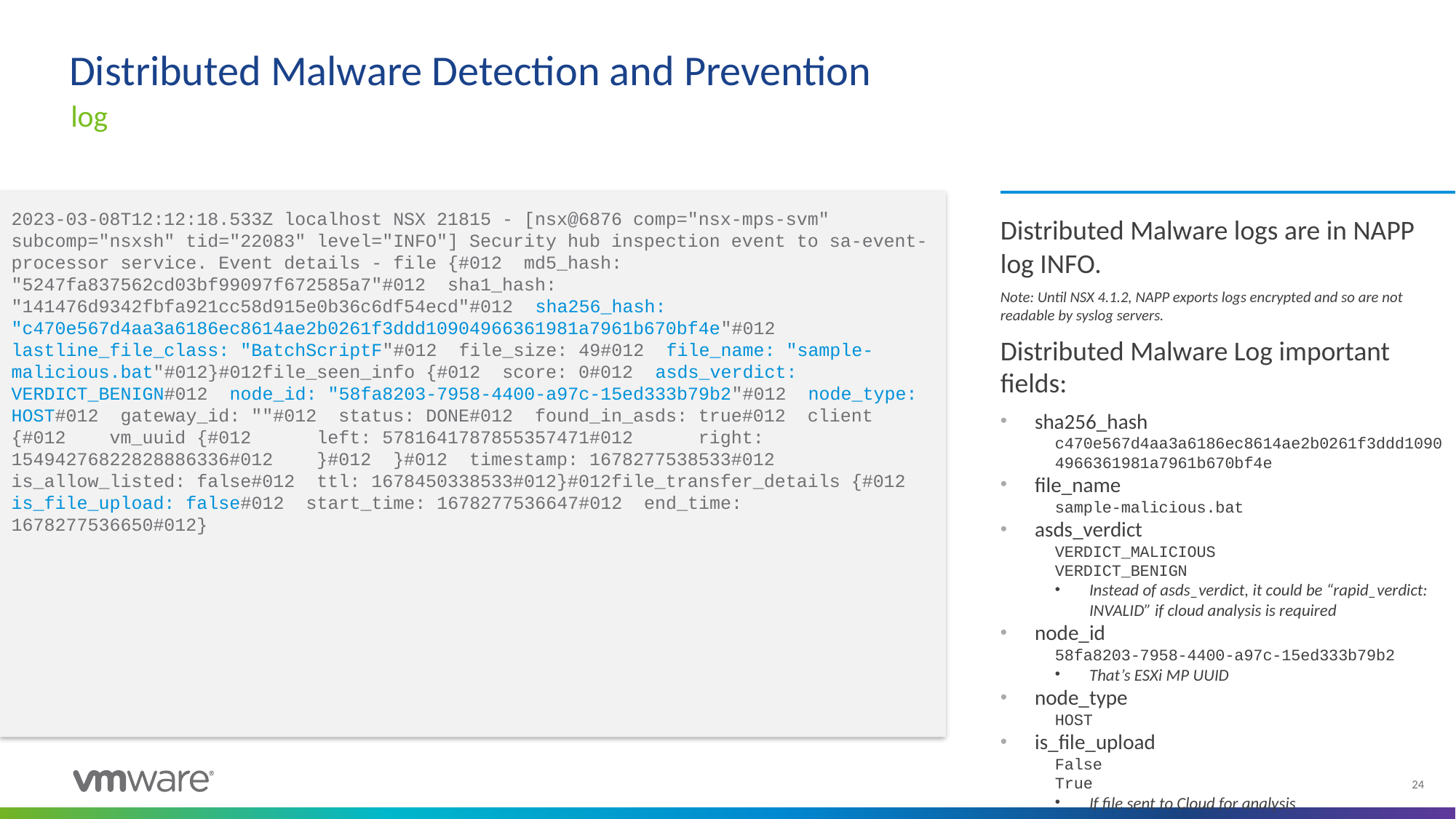

# Distributed Malware Detection and Prevention
log
Distributed Malware logs are in NAPP log INFO.
Note: Until NSX 4.1.2, NAPP exports logs encrypted and so are not readable by syslog servers.
Distributed Malware Log important fields:
sha256_hash
c470e567d4aa3a6186ec8614ae2b0261f3ddd10904966361981a7961b670bf4e
file_name
sample-malicious.bat
asds_verdict
VERDICT_MALICIOUS
VERDICT_BENIGN
Instead of asds_verdict, it could be “rapid_verdict: INVALID” if cloud analysis is required
node_id
58fa8203-7958-4400-a97c-15ed333b79b2
That’s ESXi MP UUID
node_type
HOST
is_file_upload
False
True
If file sent to Cloud for analysis
2023-03-08T12:12:18.533Z localhost NSX 21815 - [nsx@6876 comp="nsx-mps-svm" subcomp="nsxsh" tid="22083" level="INFO"] Security hub inspection event to sa-event-processor service. Event details - file {#012  md5_hash: "5247fa837562cd03bf99097f672585a7"#012  sha1_hash: "141476d9342fbfa921cc58d915e0b36c6df54ecd"#012  sha256_hash: "c470e567d4aa3a6186ec8614ae2b0261f3ddd10904966361981a7961b670bf4e"#012  lastline_file_class: "BatchScriptF"#012  file_size: 49#012  file_name: "sample-malicious.bat"#012}#012file_seen_info {#012  score: 0#012  asds_verdict: VERDICT_BENIGN#012  node_id: "58fa8203-7958-4400-a97c-15ed333b79b2"#012  node_type: HOST#012  gateway_id: ""#012  status: DONE#012  found_in_asds: true#012  client {#012    vm_uuid {#012      left: 5781641787855357471#012      right: 15494276822828886336#012    }#012  }#012  timestamp: 1678277538533#012  is_allow_listed: false#012  ttl: 1678450338533#012}#012file_transfer_details {#012  is_file_upload: false#012  start_time: 1678277536647#012  end_time: 1678277536650#012}